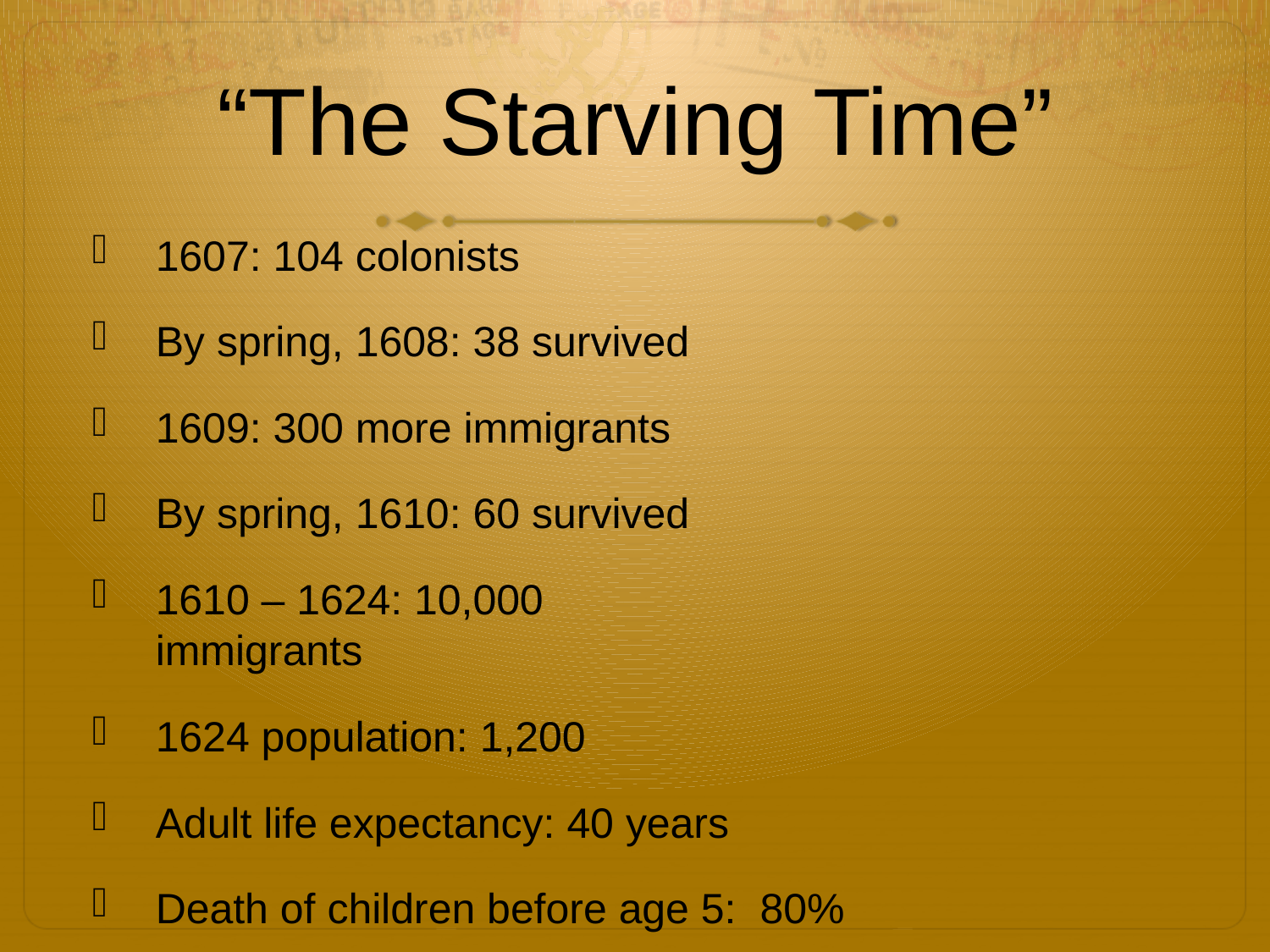

# “The Starving Time”
1607: 104 colonists
By spring, 1608: 38 survived
1609: 300 more immigrants
By spring, 1610: 60 survived
1610 – 1624: 10,000
immigrants
1624 population: 1,200
Adult life expectancy: 40 years
Death of children before age 5:  80%